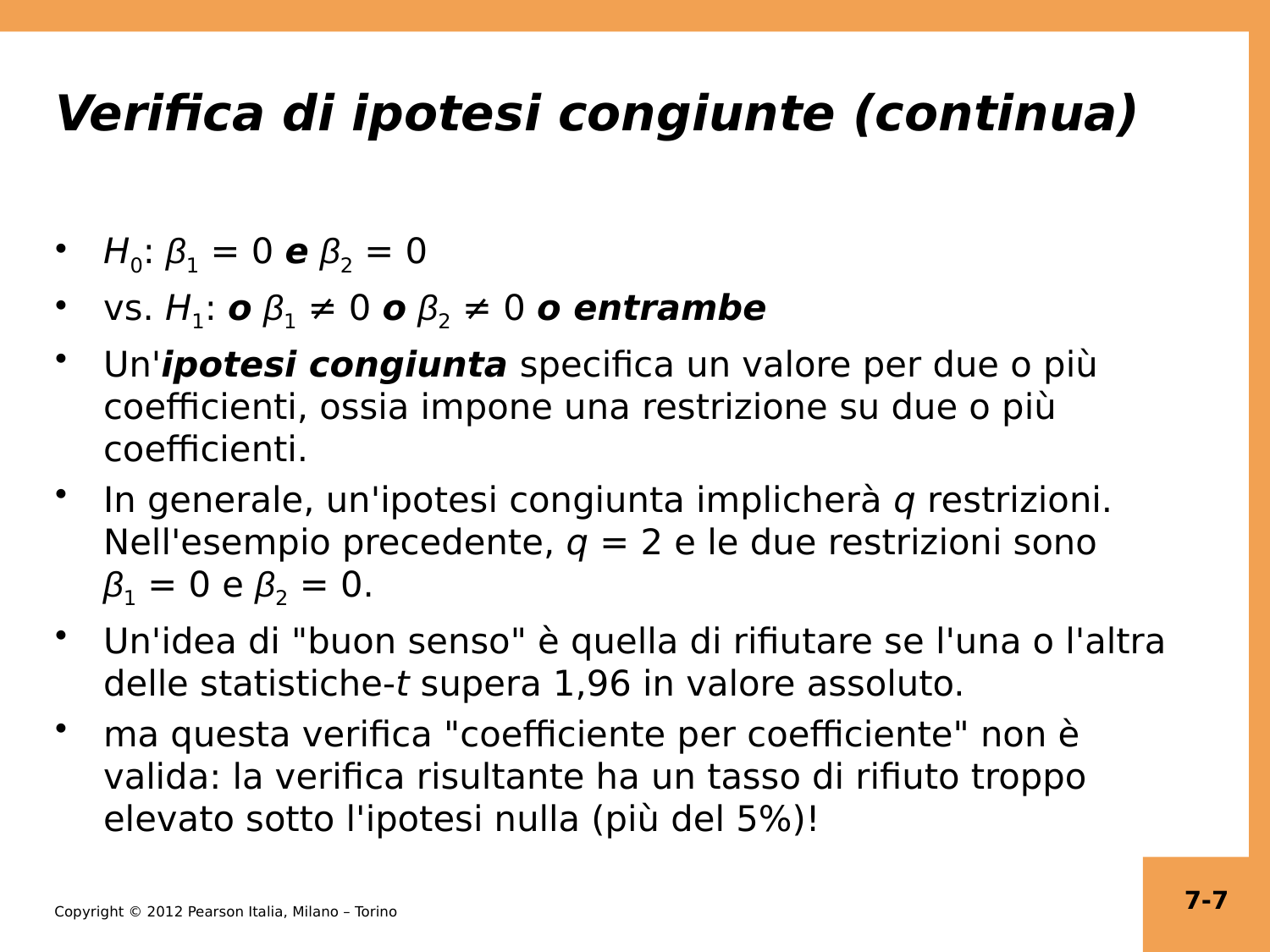

# Verifica di ipotesi congiunte (continua)
H0: β1 = 0 e β2 = 0
vs. H1: o β1 ≠ 0 o β2 ≠ 0 o entrambe
Un'ipotesi congiunta specifica un valore per due o più coefficienti, ossia impone una restrizione su due o più coefficienti.
In generale, un'ipotesi congiunta implicherà q restrizioni.  Nell'esempio precedente, q = 2 e le due restrizioni sono
β1 = 0 e β2 = 0.
Un'idea di "buon senso" è quella di rifiutare se l'una o l'altra delle statistiche-t supera 1,96 in valore assoluto.
ma questa verifica "coefficiente per coefficiente" non è valida: la verifica risultante ha un tasso di rifiuto troppo elevato sotto l'ipotesi nulla (più del 5%)!
7-7